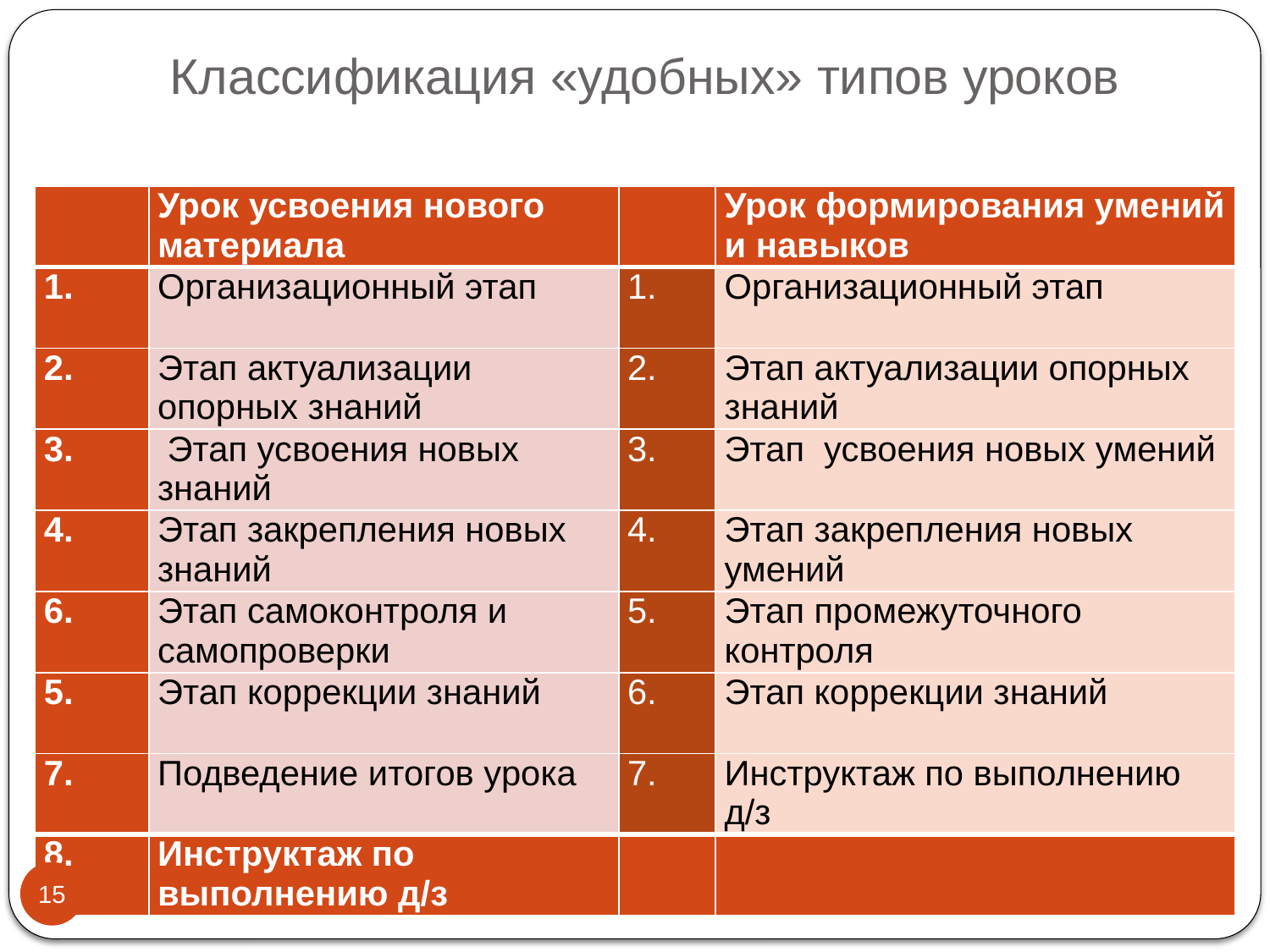

# Классификация «удобных» типов уроков
|  | Урок усвоения нового материала |  | Урок формирования умений и навыков |
| --- | --- | --- | --- |
| 1. | Организационный этап | 1. | Организационный этап |
| 2. | Этап актуализации опорных знаний | 2. | Этап актуализации опорных знаний |
| 3. | Этап усвоения новых знаний | 3. | Этап усвоения новых умений |
| 4. | Этап закрепления новых знаний | 4. | Этап закрепления новых умений |
| 6. | Этап самоконтроля и самопроверки | 5. | Этап промежуточного контроля |
| 5. | Этап коррекции знаний | 6. | Этап коррекции знаний |
| 7. | Подведение итогов урока | 7. | Инструктаж по выполнению д/з |
| 8. | Инструктаж по выполнению д/з |  |  |
Ковалева С.Я., к.п.н., доц. ГБОУ ВПО АСОУ
15